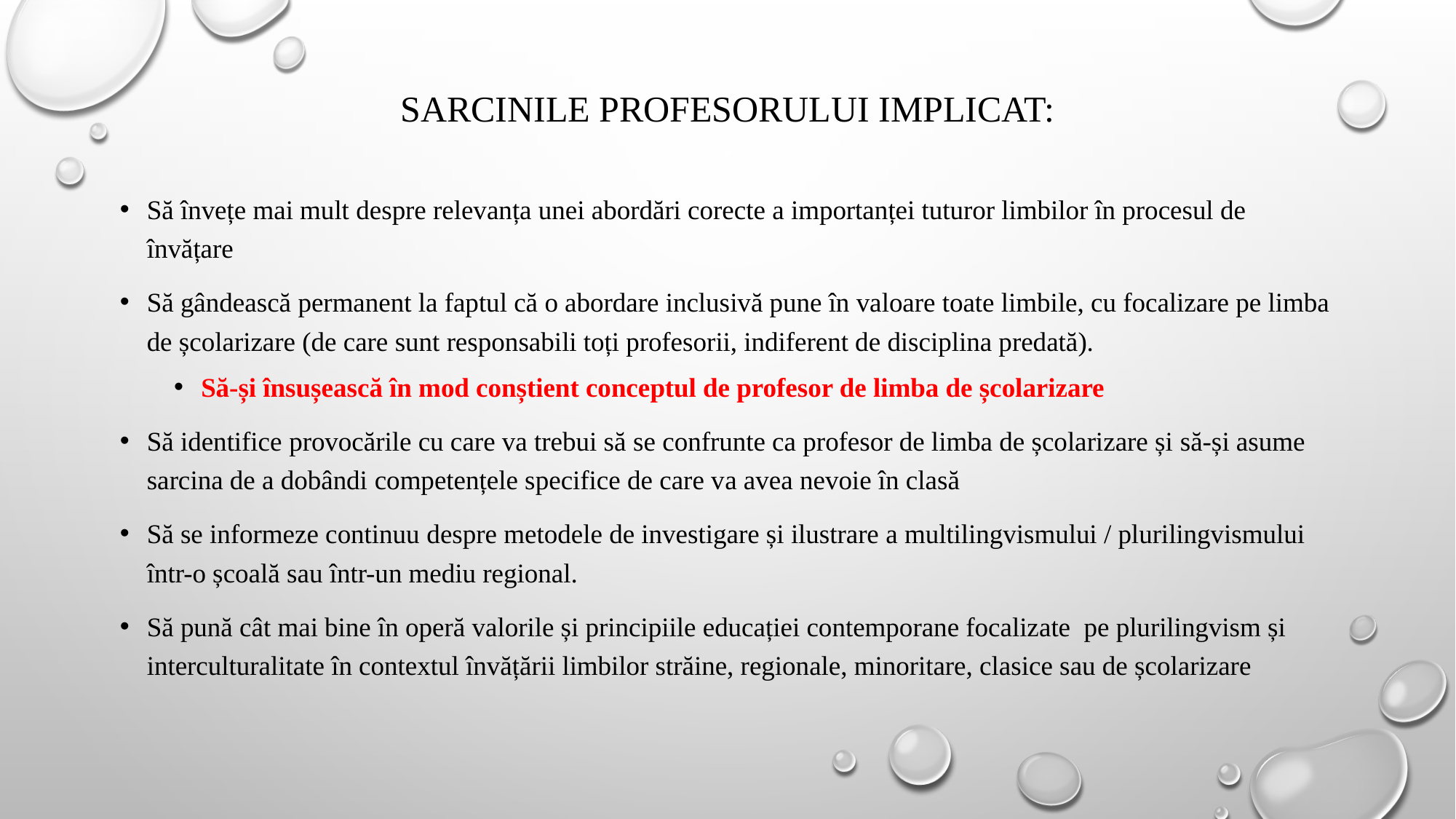

# Sarcinile profesorului implicat:
Să învețe mai mult despre relevanța unei abordări corecte a importanței tuturor limbilor în procesul de învățare
Să gândească permanent la faptul că o abordare inclusivă pune în valoare toate limbile, cu focalizare pe limba de școlarizare (de care sunt responsabili toți profesorii, indiferent de disciplina predată).
Să-și însușească în mod conștient conceptul de profesor de limba de școlarizare
Să identifice provocările cu care va trebui să se confrunte ca profesor de limba de școlarizare și să-și asume sarcina de a dobândi competențele specifice de care va avea nevoie în clasă
Să se informeze continuu despre metodele de investigare și ilustrare a multilingvismului / plurilingvismului într-o școală sau într-un mediu regional.
Să pună cât mai bine în operă valorile și principiile educației contemporane focalizate  pe plurilingvism și interculturalitate în contextul învățării limbilor străine, regionale, minoritare, clasice sau de școlarizare